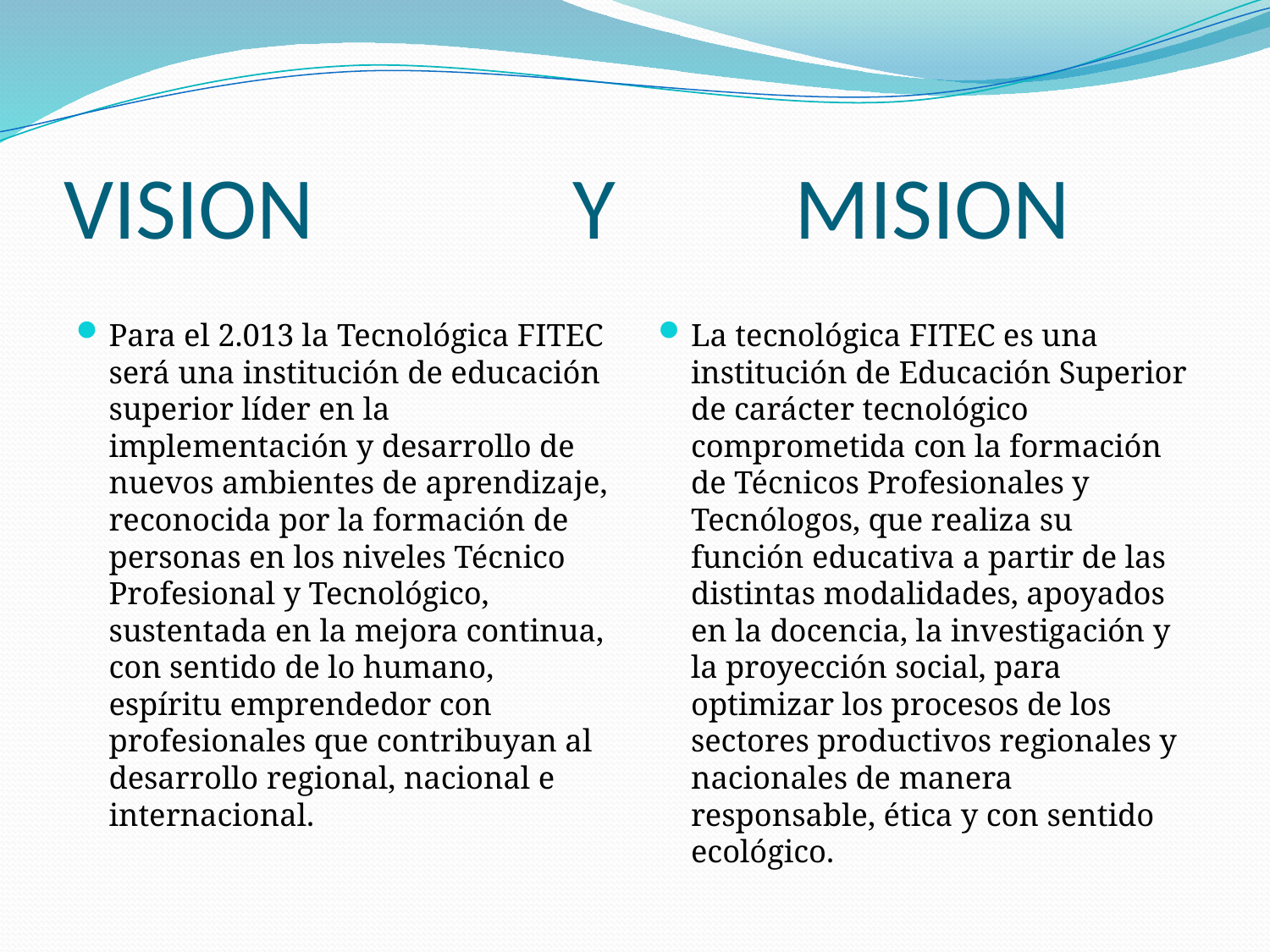

# VISION             Y         MISION

Para el 2.013 la Tecnológica FITEC será una institución de educación superior líder en la implementación y desarrollo de nuevos ambientes de aprendizaje, reconocida por la formación de personas en los niveles Técnico Profesional y Tecnológico, sustentada en la mejora continua, con sentido de lo humano, espíritu emprendedor con profesionales que contribuyan al desarrollo regional, nacional e internacional.

La tecnológica FITEC es una institución de Educación Superior de carácter tecnológico comprometida con la formación de Técnicos Profesionales y Tecnólogos, que realiza su función educativa a partir de las distintas modalidades, apoyados en la docencia, la investigación y la proyección social, para optimizar los procesos de los sectores productivos regionales y nacionales de manera responsable, ética y con sentido ecológico.